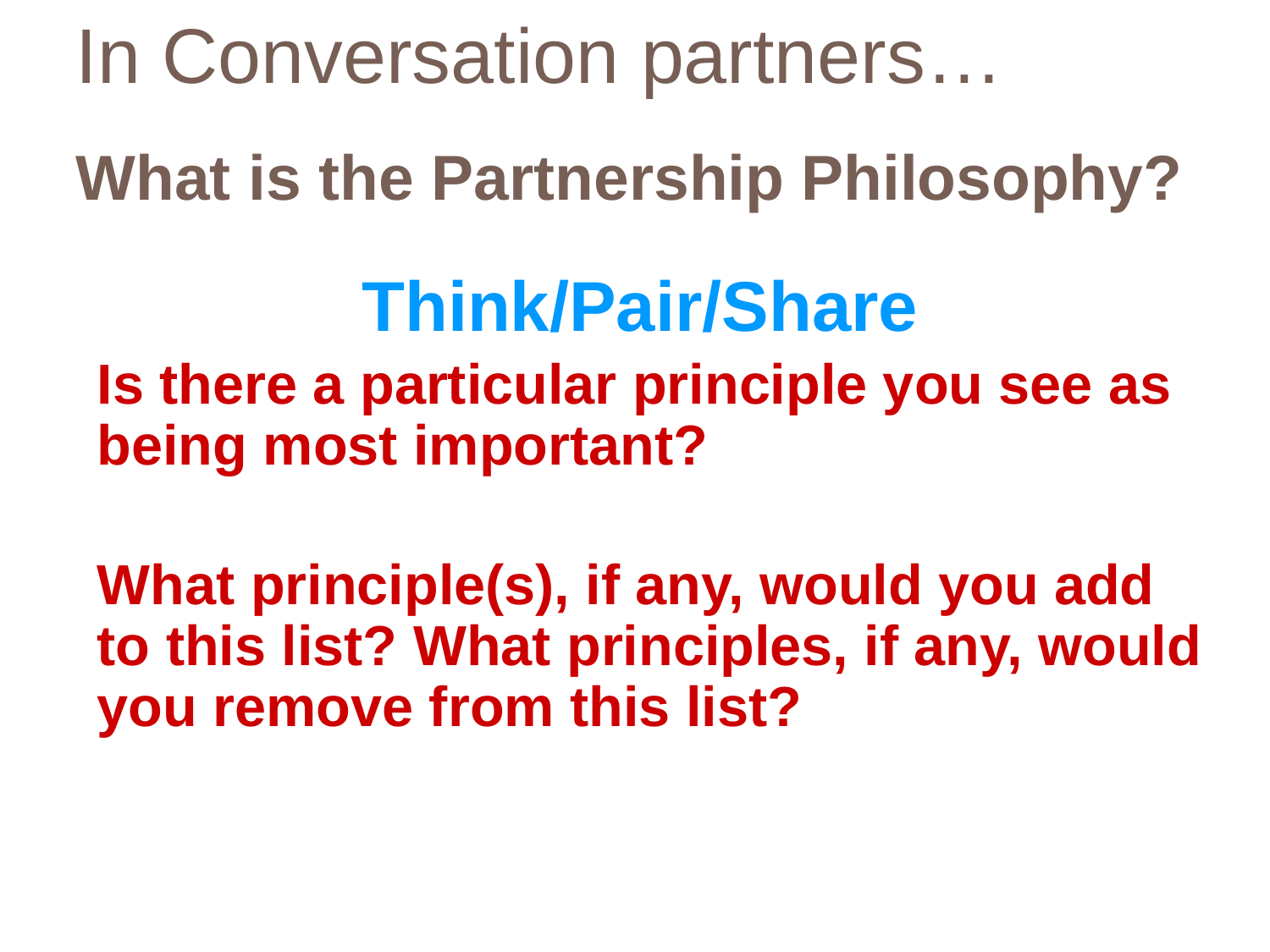

In Conversation partners…
What is the Partnership Philosophy?
Think/Pair/Share
	Is there a particular principle you see as being most important?

	What principle(s), if any, would you add to this list? What principles, if any, would you remove from this list?